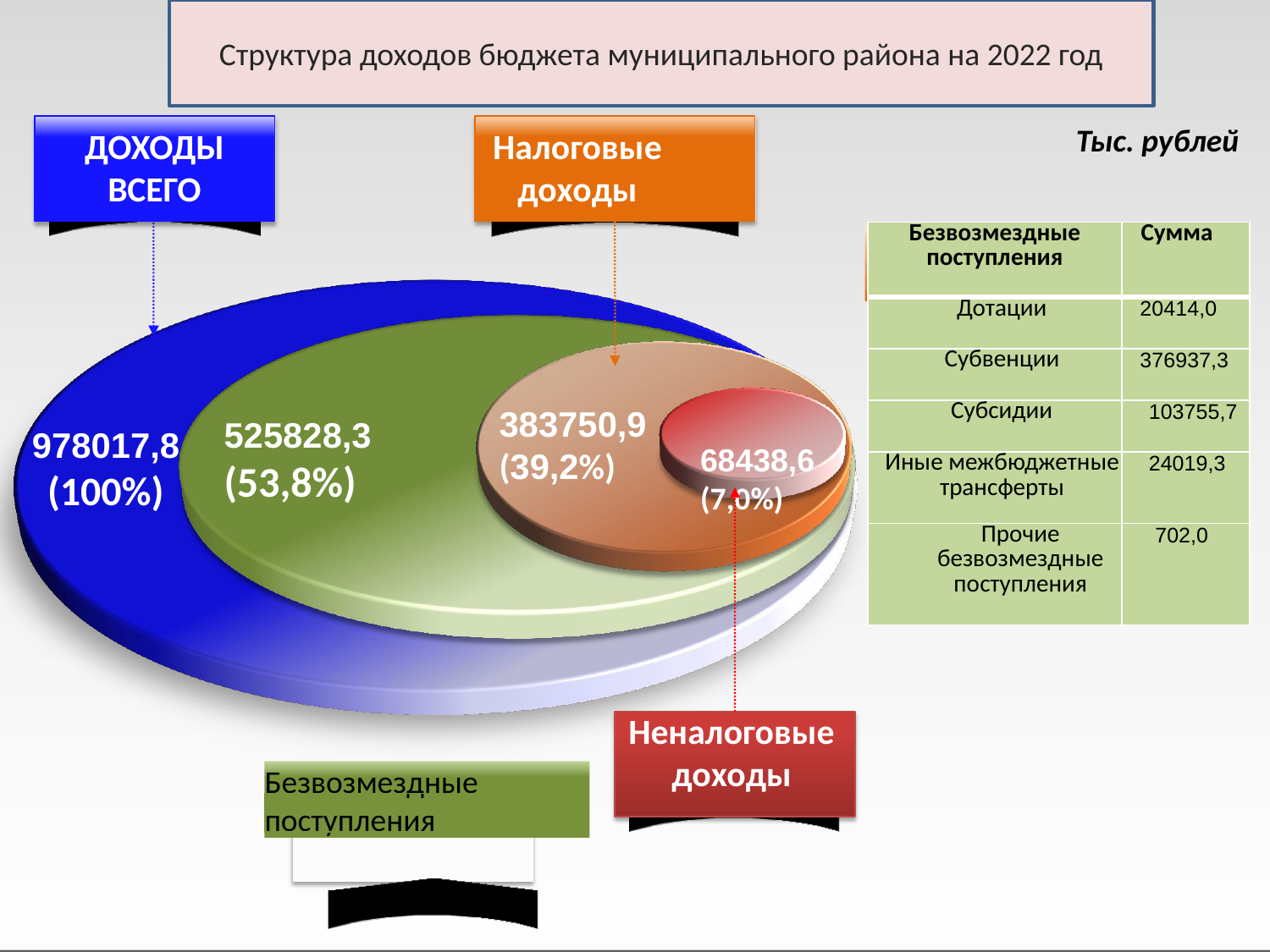

Структура доходов бюджета муниципального района на 2022 год

Тыс. рублей
ДОХОДЫ ВСЕГО
Налоговые доходы

| Безвозмездные поступления | Сумма |
| --- | --- |
| Дотации | 20414,0 |
| Субвенции | 376937,3 |
| Субсидии | 103755,7 |
| Иные межбюджетные трансферты | 24019,3 |
| Прочие безвозмездные поступления | 702,0 |

383750,9
(39,2%)
 68438,6
(7,0%)

525828,3
(53,8%)
978017,8
(100%)

Неналоговые доходы

Безвозмездные  поступления